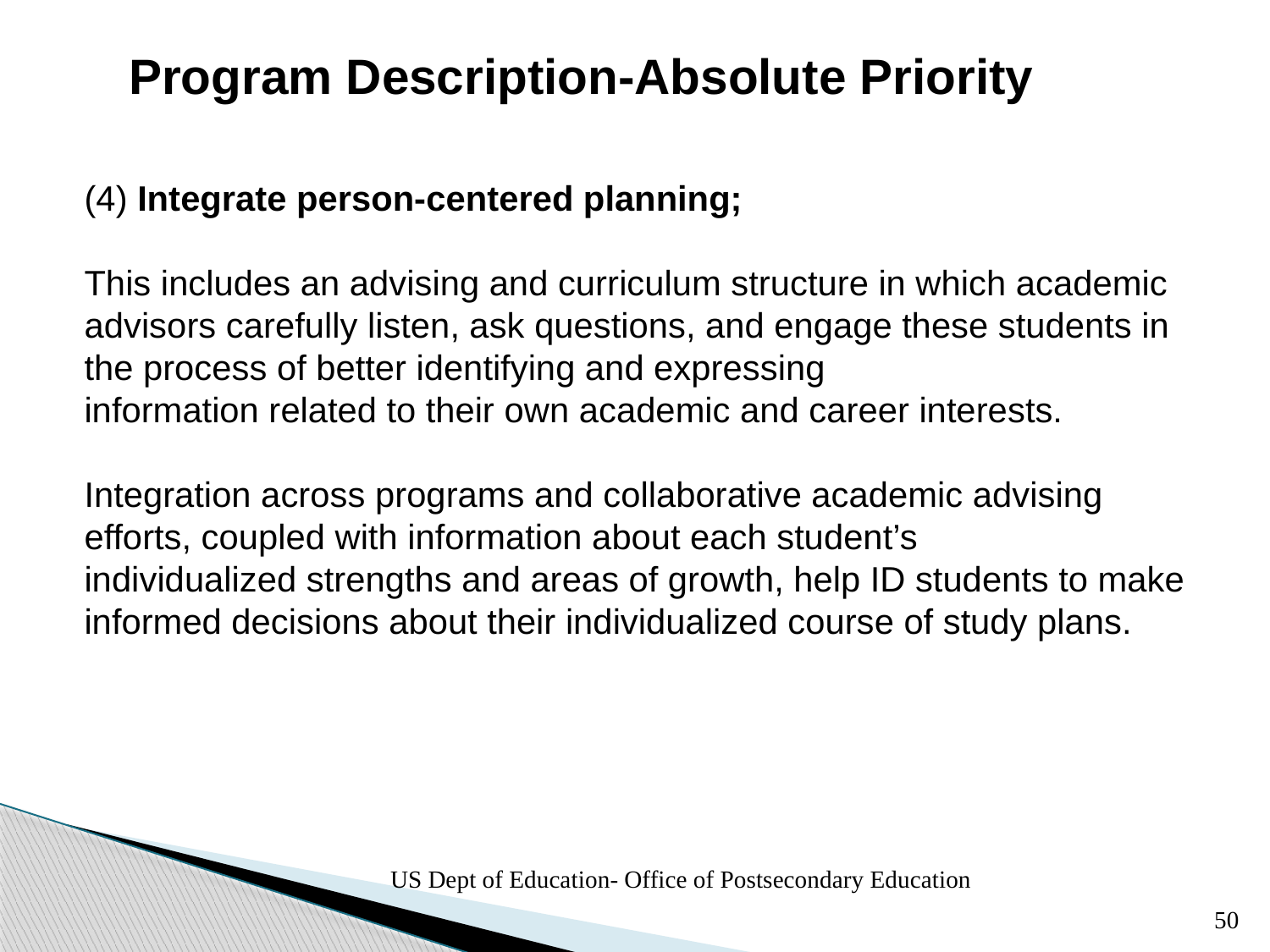

# Program Description-Absolute Priority

   (4) Integrate person-centered planning;

   This includes an advising and curriculum structure in which academic
   advisors carefully listen, ask questions, and engage these students in
   the process of better identifying and expressing
   information related to their own academic and career interests.

   Integration across programs and collaborative academic advising
   efforts, coupled with information about each student’s
   individualized strengths and areas of growth, help ID students to make
   informed decisions about their individualized course of study plans.

US Dept of Education- Office of Postsecondary Education
50